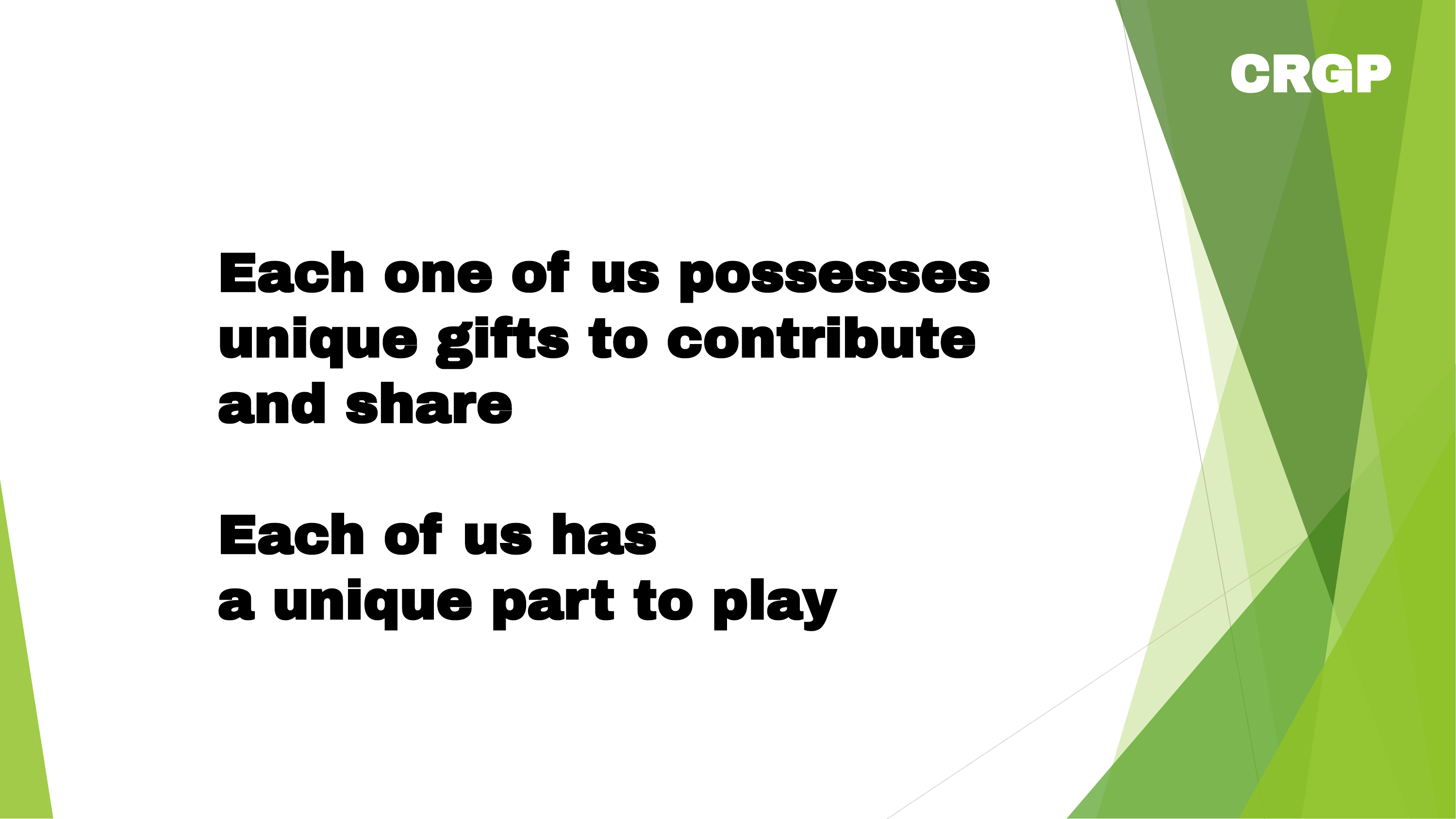

CRGP
Each one of us possesses unique gifts to contribute and share

Each of us has
a unique part to play